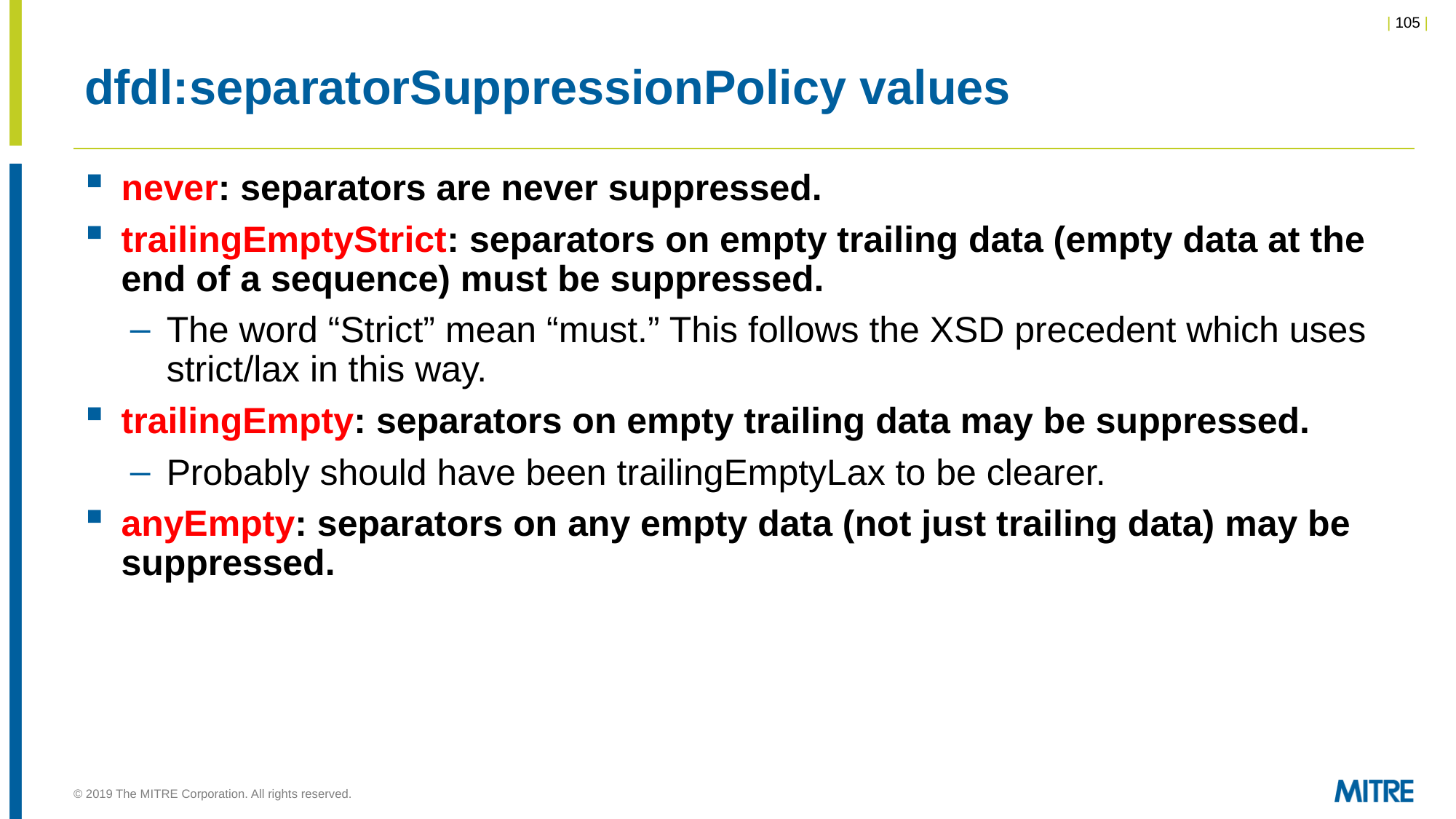

# dfdl:separatorSuppressionPolicy values
never: separators are never suppressed.
trailingEmptyStrict: separators on empty trailing data (empty data at the end of a sequence) must be suppressed.
The word “Strict” mean “must.” This follows the XSD precedent which uses strict/lax in this way.
trailingEmpty: separators on empty trailing data may be suppressed.
Probably should have been trailingEmptyLax to be clearer.
anyEmpty: separators on any empty data (not just trailing data) may be suppressed.

© 2019 The MITRE Corporation. All rights reserved.